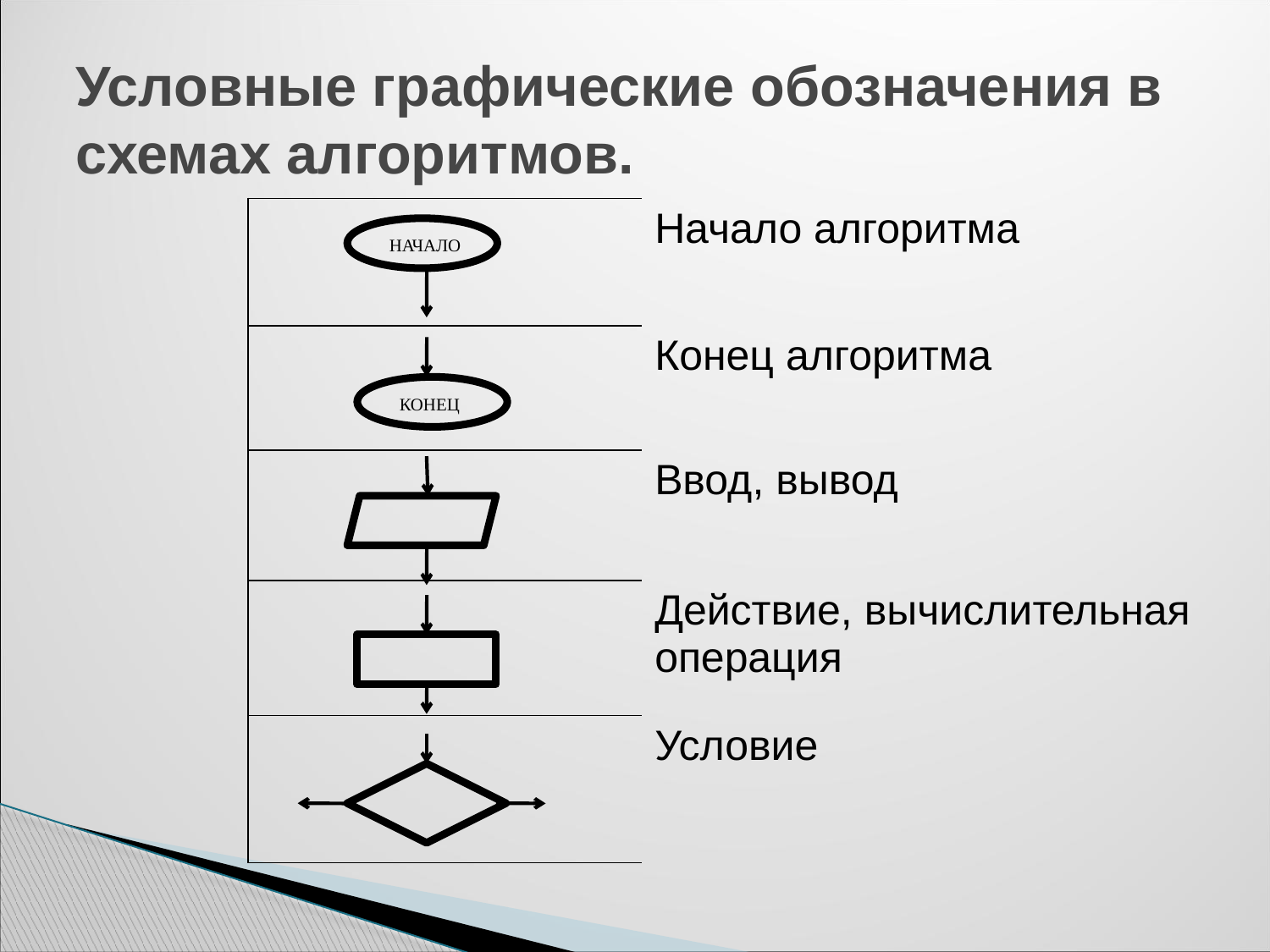

# Условные графические обозначения в схемах алгоритмов.
|  | Начало алгоритма |
| --- | --- |
|  | Конец алгоритма |
|  | Ввод, вывод |
|  | Действие, вычислительная операция |
|  | Условие |

НАЧАЛО

КОНЕЦ